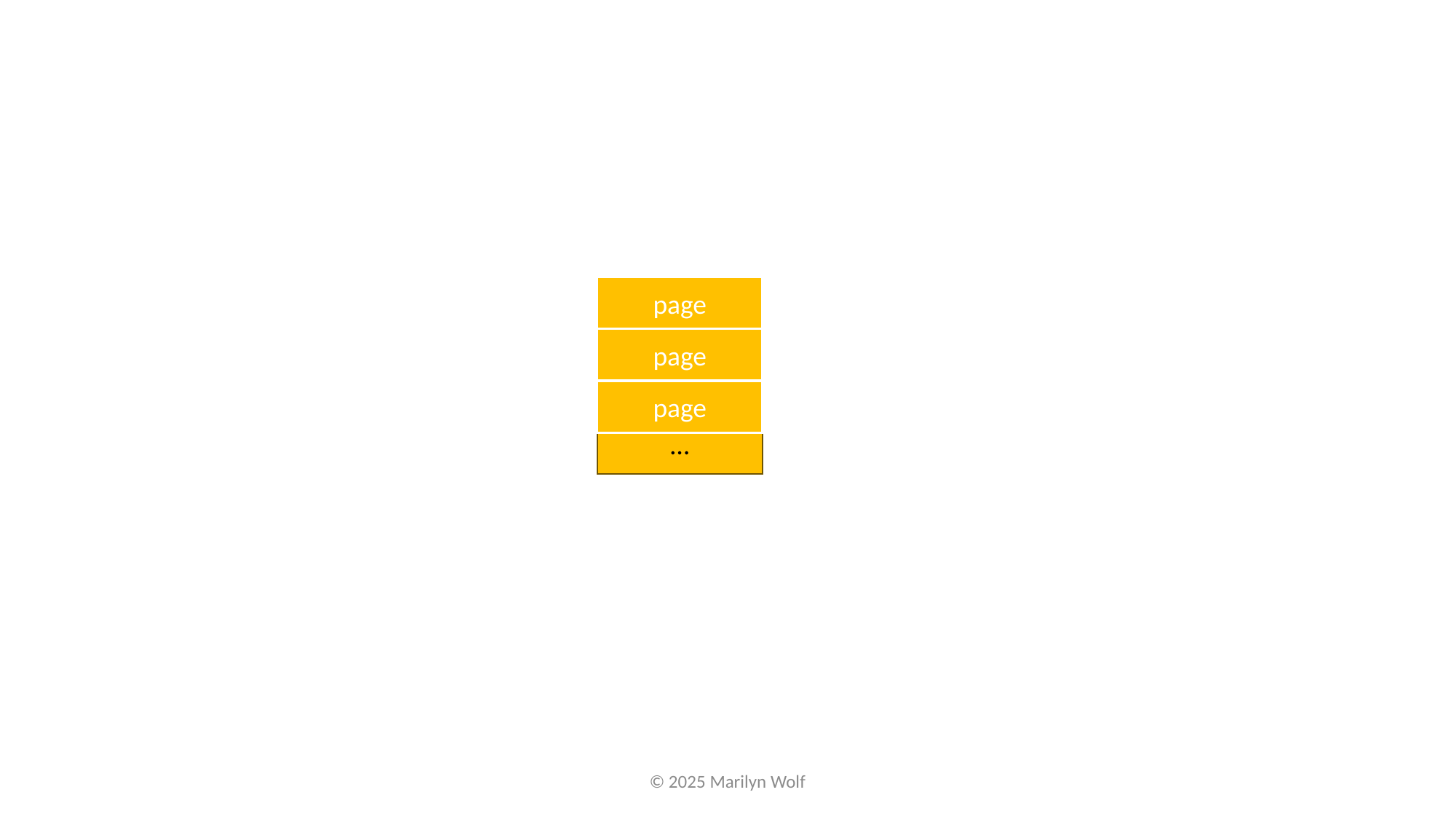

page
page
page
…
© 2025 Marilyn Wolf